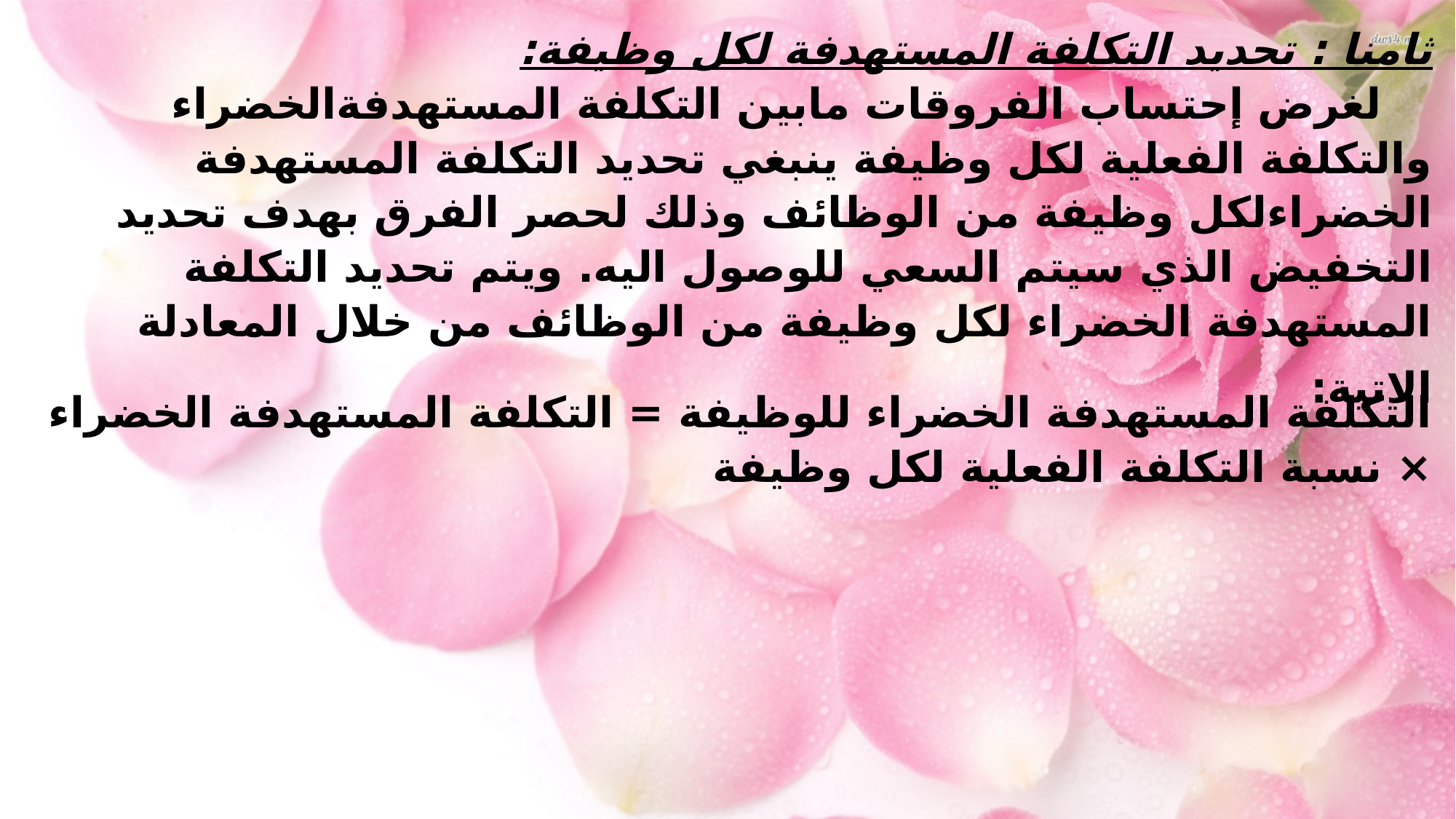

ثامنا : تحديد التكلفة المستهدفة لكل وظيفة:
	 لغرض إحتساب الفروقات مابين التكلفة المستهدفةالخضراء والتكلفة الفعلية لكل وظيفة ينبغي تحديد التكلفة المستهدفة الخضراءلكل وظيفة من الوظائف وذلك لحصر الفرق بهدف تحديد التخفيض الذي سيتم السعي للوصول اليه. ويتم تحديد التكلفة المستهدفة الخضراء لكل وظيفة من الوظائف من خلال المعادلة
الاتية:

التكلفة المستهدفة الخضراء للوظيفة = التكلفة المستهدفة الخضراء × نسبة التكلفة الفعلية لكل وظيفة